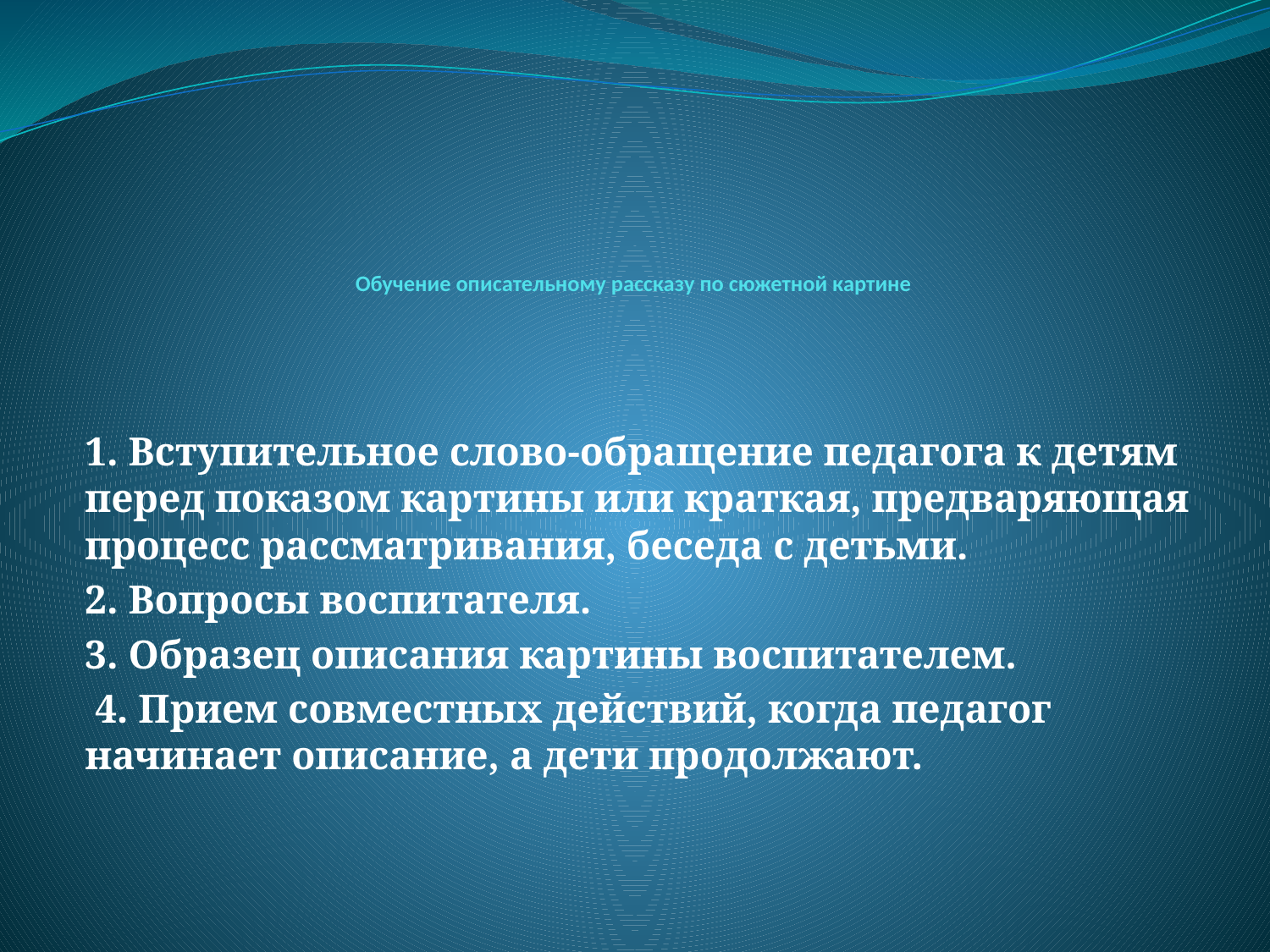

# Обучение описательному рассказу по сюжетной картине

1. Вступительное слово-обращение педагога к детям перед показом картины или краткая, предваряющая процесс рассматривания, беседа с детьми.
2. Вопросы воспитателя.
3. Образец описания картины воспитателем.
 4. Прием совместных действий, когда педагог начинает описание, а дети продолжают.